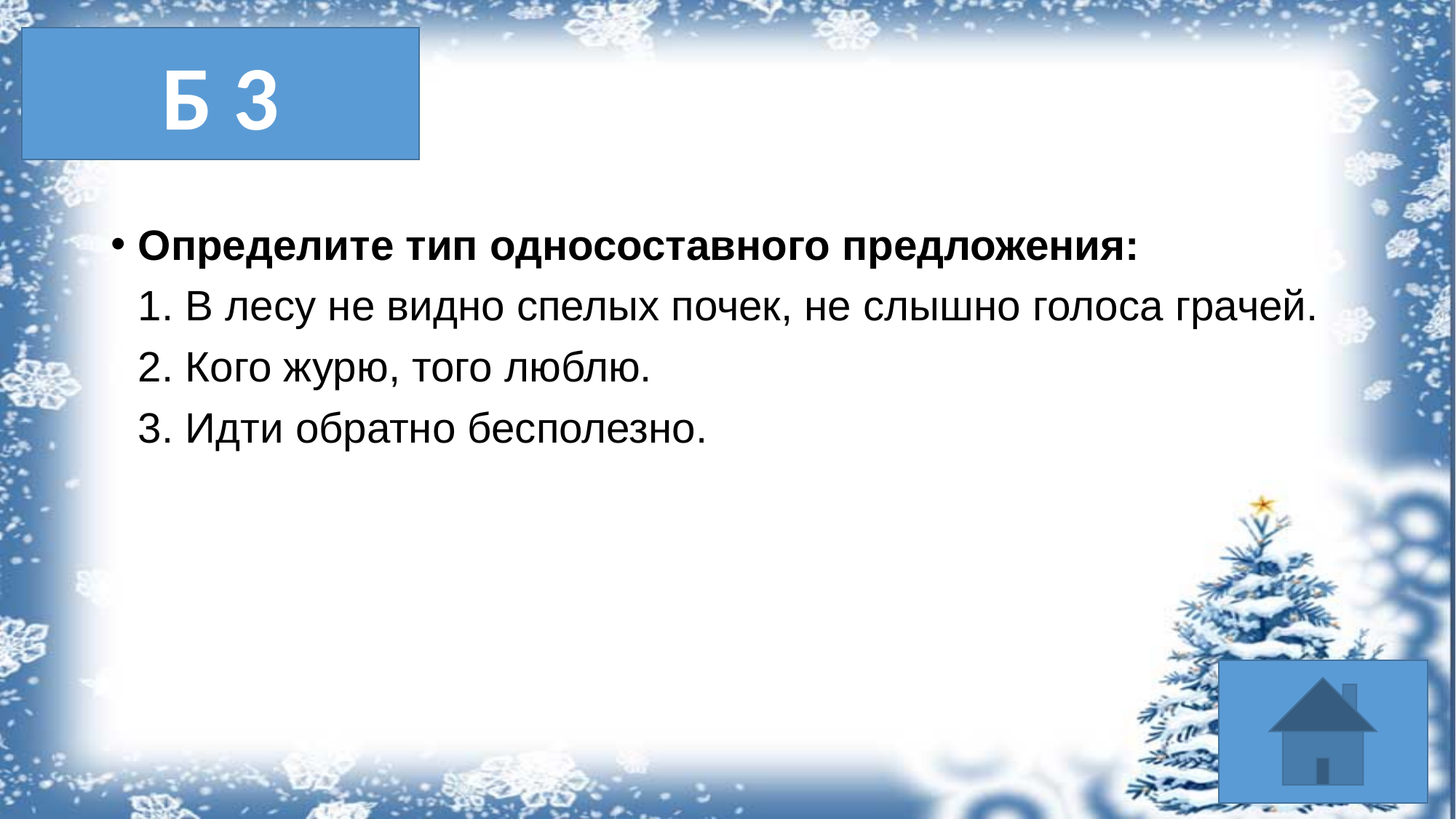

Б 3
#
Определите тип односоставного предложения:
1. В лесу не видно спелых почек, не слышно голоса грачей.
2. Кого журю, того люблю.
3. Идти обратно бесполезно.